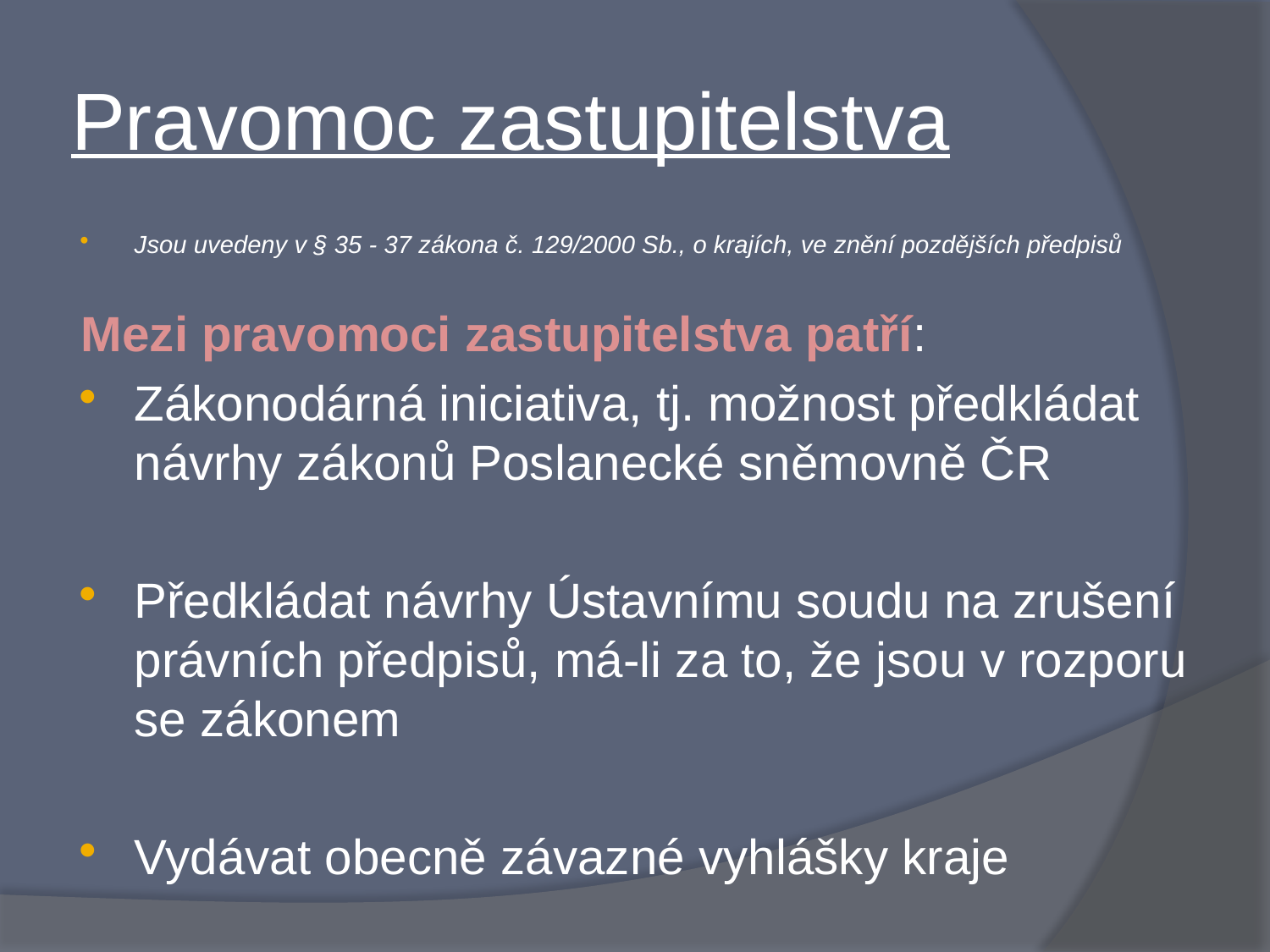

# Pravomoc zastupitelstva
Jsou uvedeny v § 35 - 37 zákona č. 129/2000 Sb., o krajích, ve znění pozdějších předpisů

Mezi pravomoci zastupitelstva patří:
Zákonodárná iniciativa, tj. možnost předkládat návrhy zákonů Poslanecké sněmovně ČR

Předkládat návrhy Ústavnímu soudu na zrušení právních předpisů, má-li za to, že jsou v rozporu se zákonem

Vydávat obecně závazné vyhlášky kraje